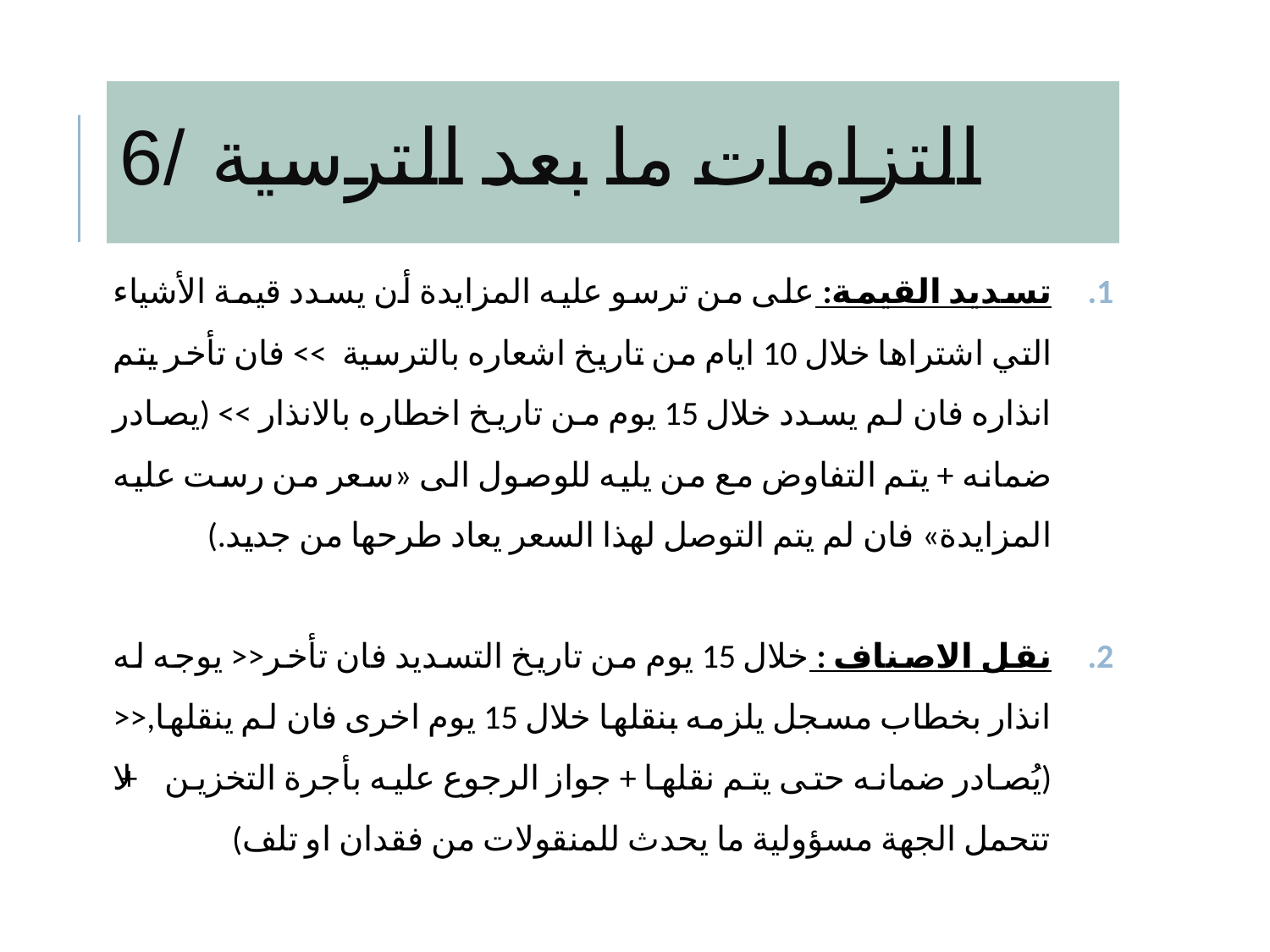

# 6/ التزامات ما بعد الترسية
تسديد القيمة: على من ترسو عليه المزايدة أن يسدد قيمة الأشياء التي اشتراها خلال 10 ايام من تاريخ اشعاره بالترسية  >> فان تأخر يتم انذاره فان لم يسدد خلال 15 يوم من تاريخ اخطاره بالانذار >> (يصادر ضمانه + يتم التفاوض مع من يليه للوصول الى «سعر من رست عليه المزايدة» فان لم يتم التوصل لهذا السعر يعاد طرحها من جديد.)

نقل الاصناف : خلال 15 يوم من تاريخ التسديد فان تأخر<< يوجه له انذار بخطاب مسجل يلزمه بنقلها خلال 15 يوم اخرى فان لم ينقلها,<< (يُصادر ضمانه حتى يتم نقلها + جواز الرجوع عليه بأجرة التخزين + لا تتحمل الجهة مسؤولية ما يحدث للمنقولات من فقدان او تلف)